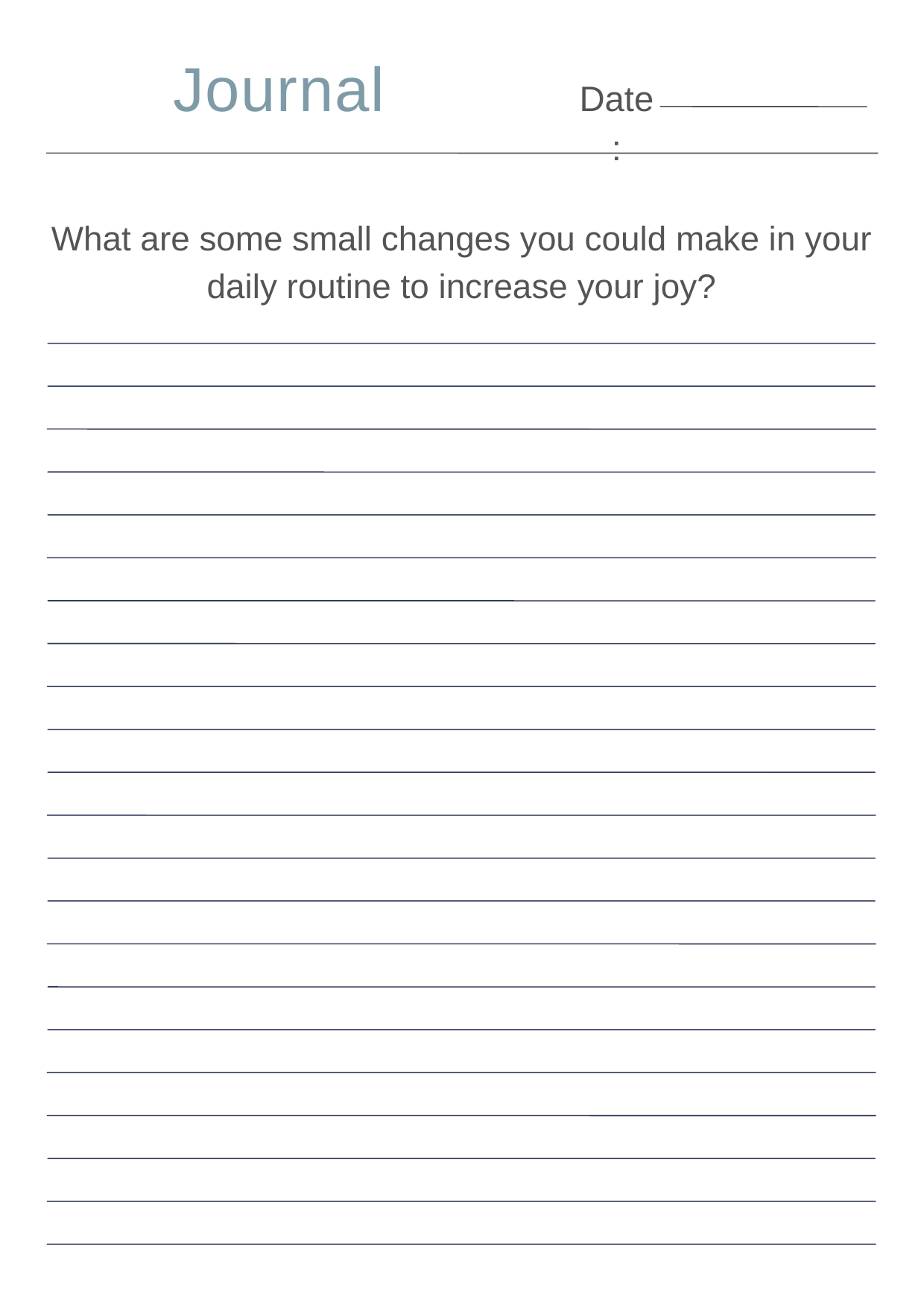

Journal
Date:

What are some small changes you could make in your daily routine to increase your joy?